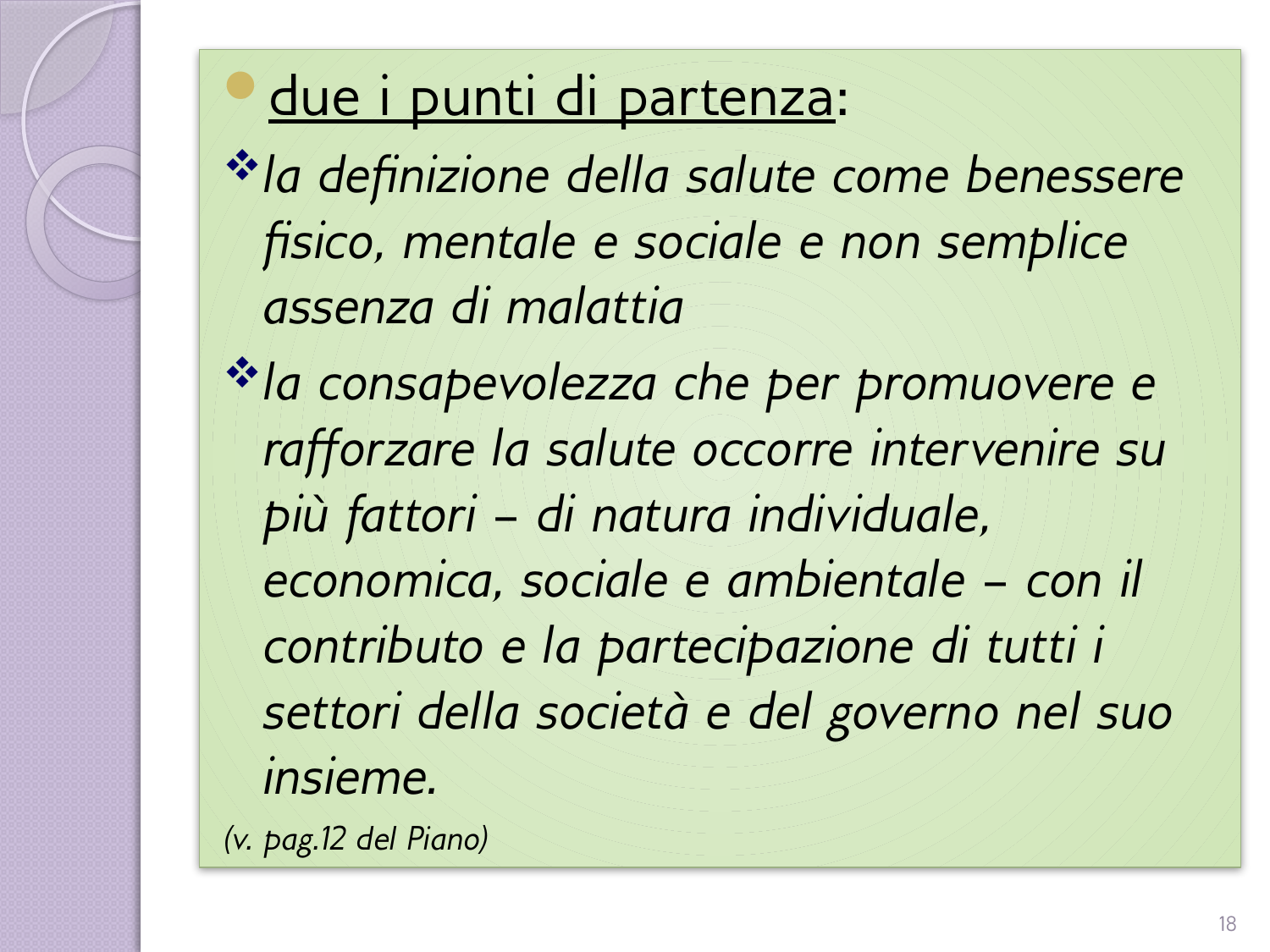

due i punti di partenza:
la definizione della salute come benessere fisico, mentale e sociale e non semplice assenza di malattia
la consapevolezza che per promuovere e rafforzare la salute occorre intervenire su più fattori – di natura individuale, economica, sociale e ambientale – con il contributo e la partecipazione di tutti i settori della società e del governo nel suo insieme.
(v. pag.12 del Piano)
18